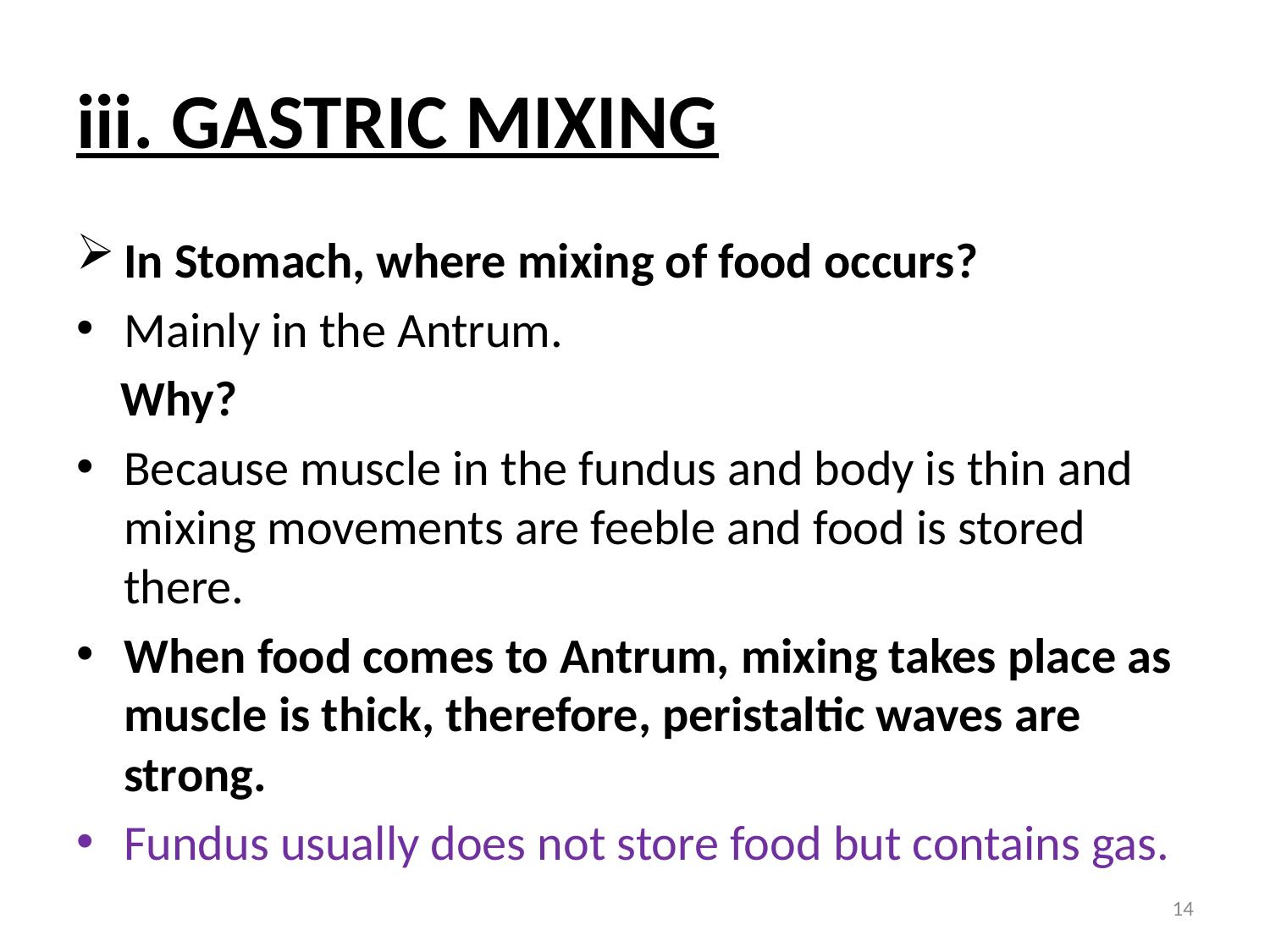

# iii. GASTRIC MIXING
In Stomach, where mixing of food occurs?
Mainly in the Antrum.
    Why?
Because muscle in the fundus and body is thin and mixing movements are feeble and food is stored there.
When food comes to Antrum, mixing takes place as muscle is thick, therefore, peristaltic waves are strong.
Fundus usually does not store food but contains gas.

14